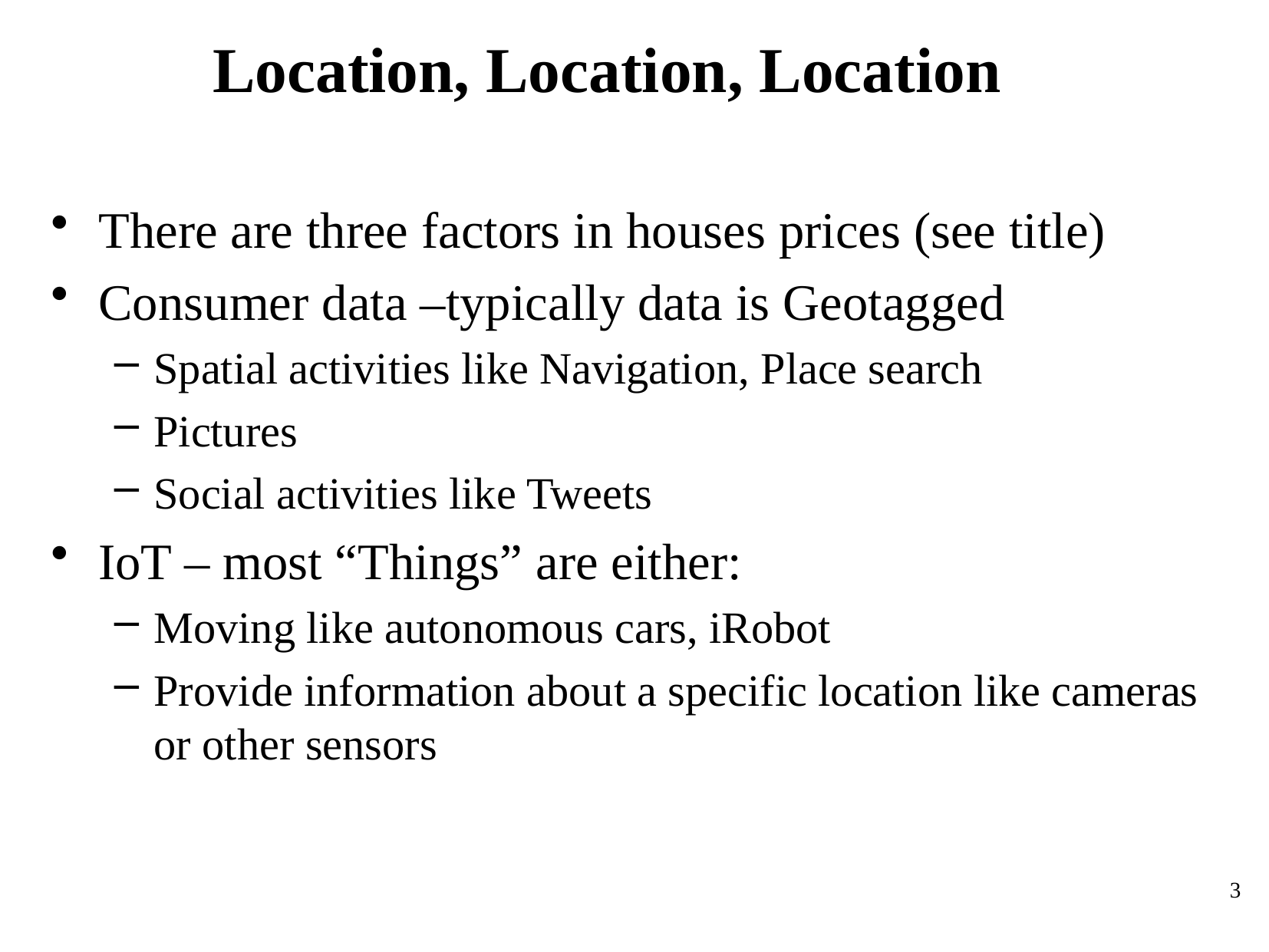

# Location, Location, Location
There are three factors in houses prices (see title)
Consumer data –typically data is Geotagged
Spatial activities like Navigation, Place search
Pictures
Social activities like Tweets
IoT – most “Things” are either:
Moving like autonomous cars, iRobot
Provide information about a specific location like cameras or other sensors
3